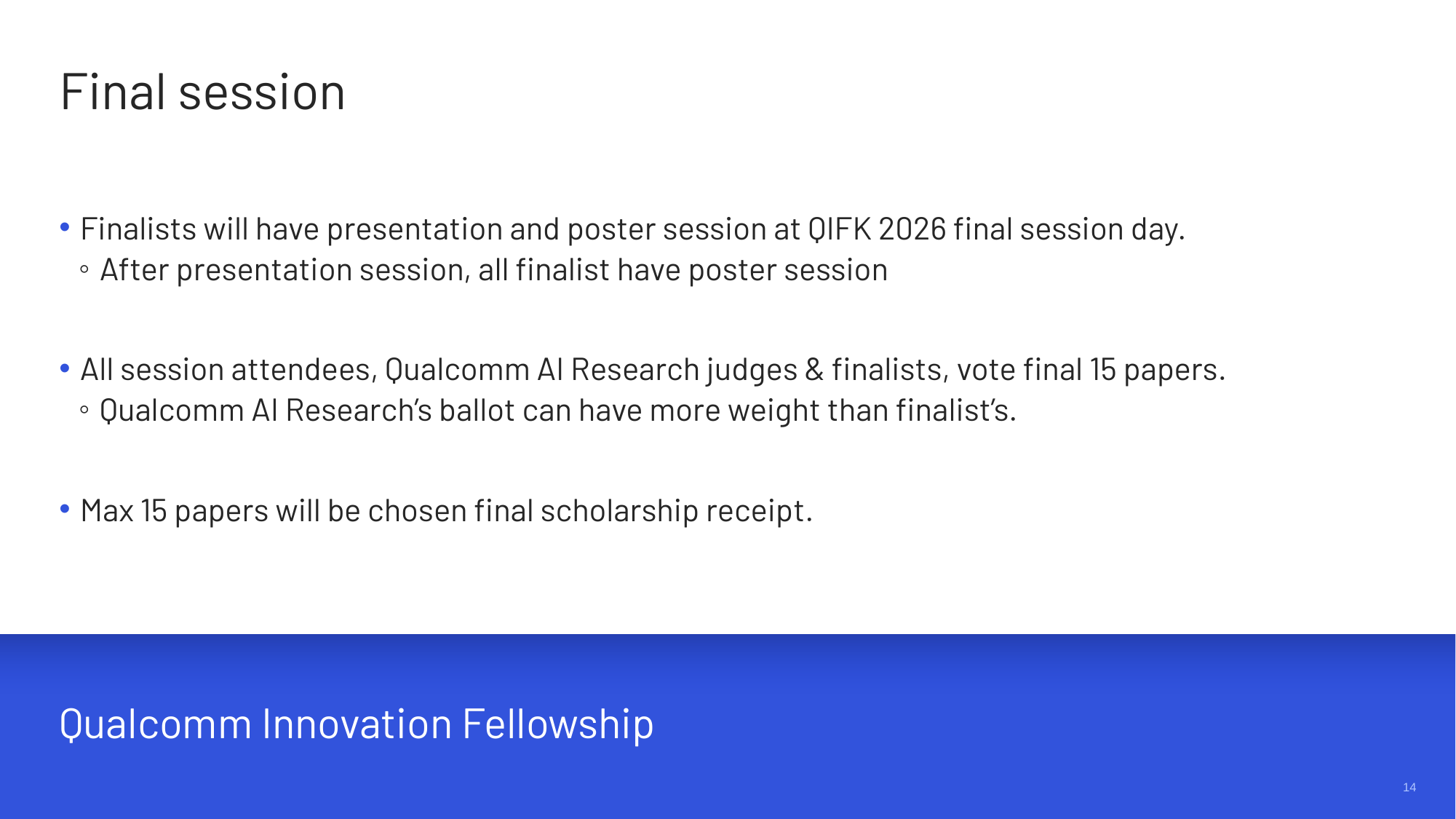

# Final session

Finalists will have presentation and poster session at QIFK 2026 final session day.
After presentation session, all finalist have poster session

All session attendees, Qualcomm AI Research judges & finalists, vote final 15 papers.
Qualcomm AI Research’s ballot can have more weight than finalist’s.

Max 15 papers will be chosen final scholarship receipt.
Qualcomm Innovation Fellowship